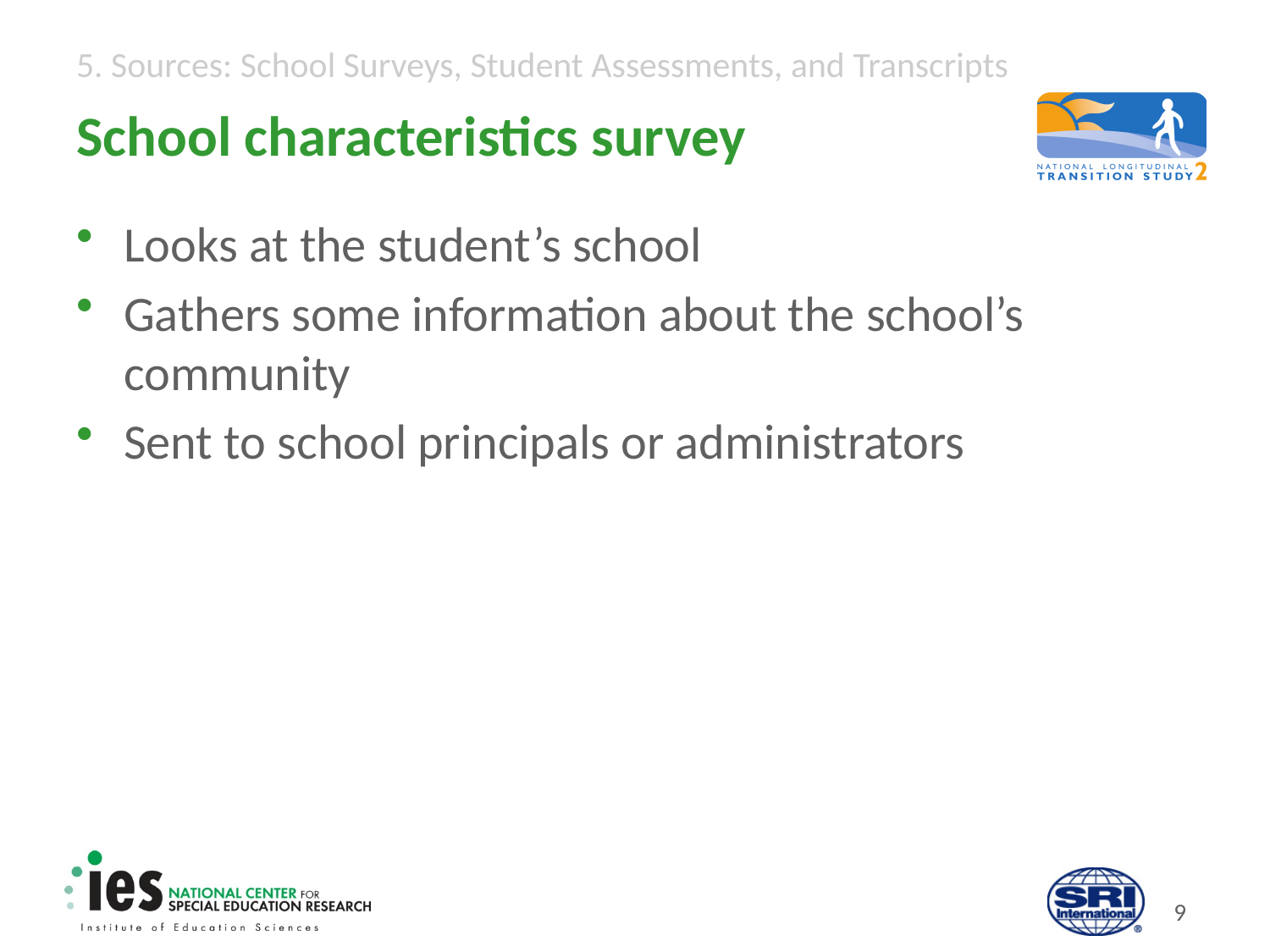

# School characteristics survey
Looks at the student’s school
Gathers some information about the school’s community
Sent to school principals or administrators

9